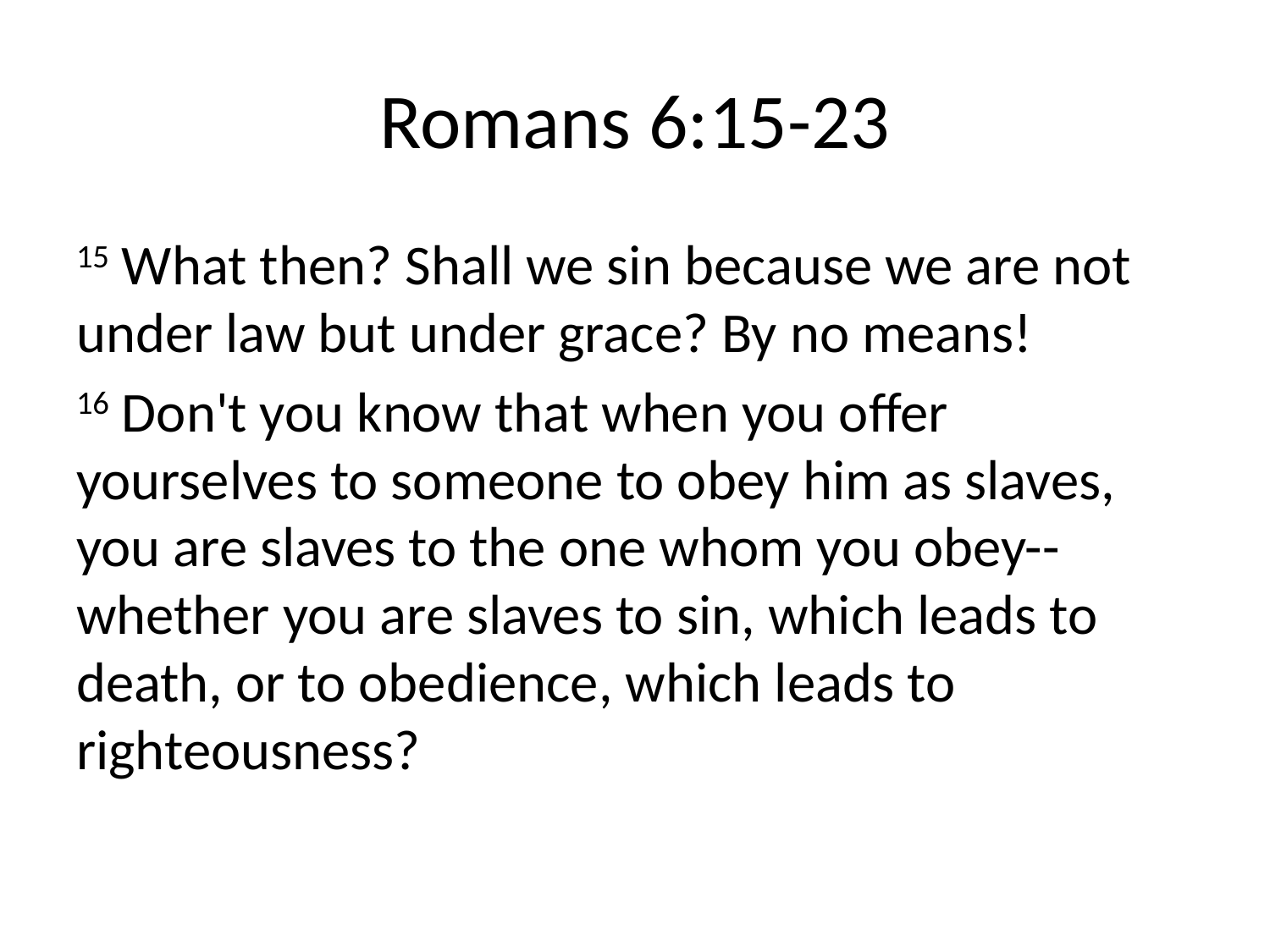

# Romans 6:15-23
15 What then? Shall we sin because we are not under law but under grace? By no means!
16 Don't you know that when you offer yourselves to someone to obey him as slaves, you are slaves to the one whom you obey--whether you are slaves to sin, which leads to death, or to obedience, which leads to righteousness?